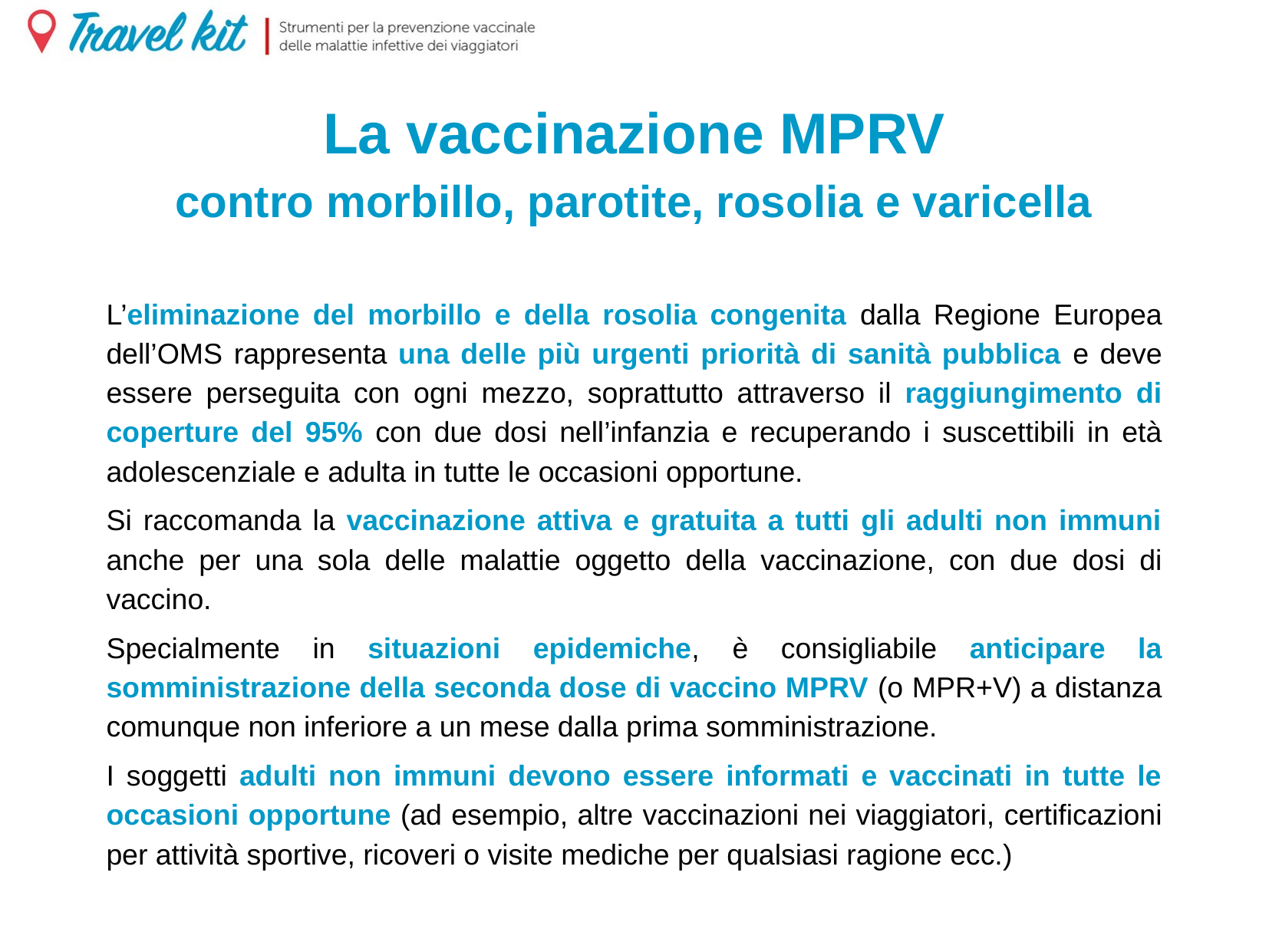

# La vaccinazione MPRV contro morbillo, parotite, rosolia e varicella
L’eliminazione del morbillo e della rosolia congenita dalla Regione Europea dell’OMS rappresenta una delle più urgenti priorità di sanità pubblica e deve essere perseguita con ogni mezzo, soprattutto attraverso il raggiungimento di coperture del 95% con due dosi nell’infanzia e recuperando i suscettibili in età adolescenziale e adulta in tutte le occasioni opportune.
Si raccomanda la vaccinazione attiva e gratuita a tutti gli adulti non immuni anche per una sola delle malattie oggetto della vaccinazione, con due dosi di vaccino.
Specialmente in situazioni epidemiche, è consigliabile anticipare la somministrazione della seconda dose di vaccino MPRV (o MPR+V) a distanza comunque non inferiore a un mese dalla prima somministrazione.
I soggetti adulti non immuni devono essere informati e vaccinati in tutte le occasioni opportune (ad esempio, altre vaccinazioni nei viaggiatori, certificazioni per attività sportive, ricoveri o visite mediche per qualsiasi ragione ecc.)